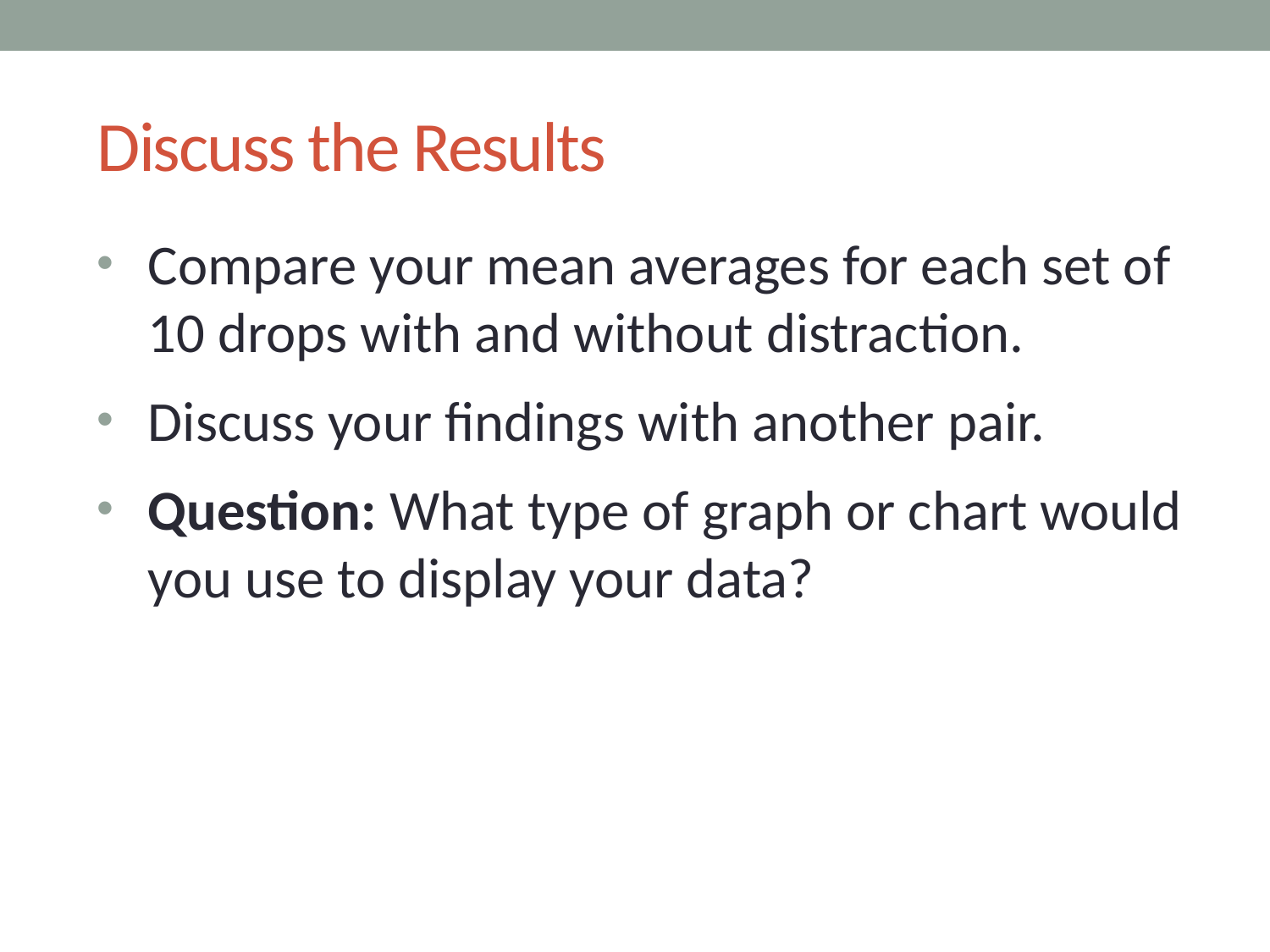

# Discuss the Results
Compare your mean averages for each set of 10 drops with and without distraction.
Discuss your findings with another pair.
Question: What type of graph or chart would you use to display your data?